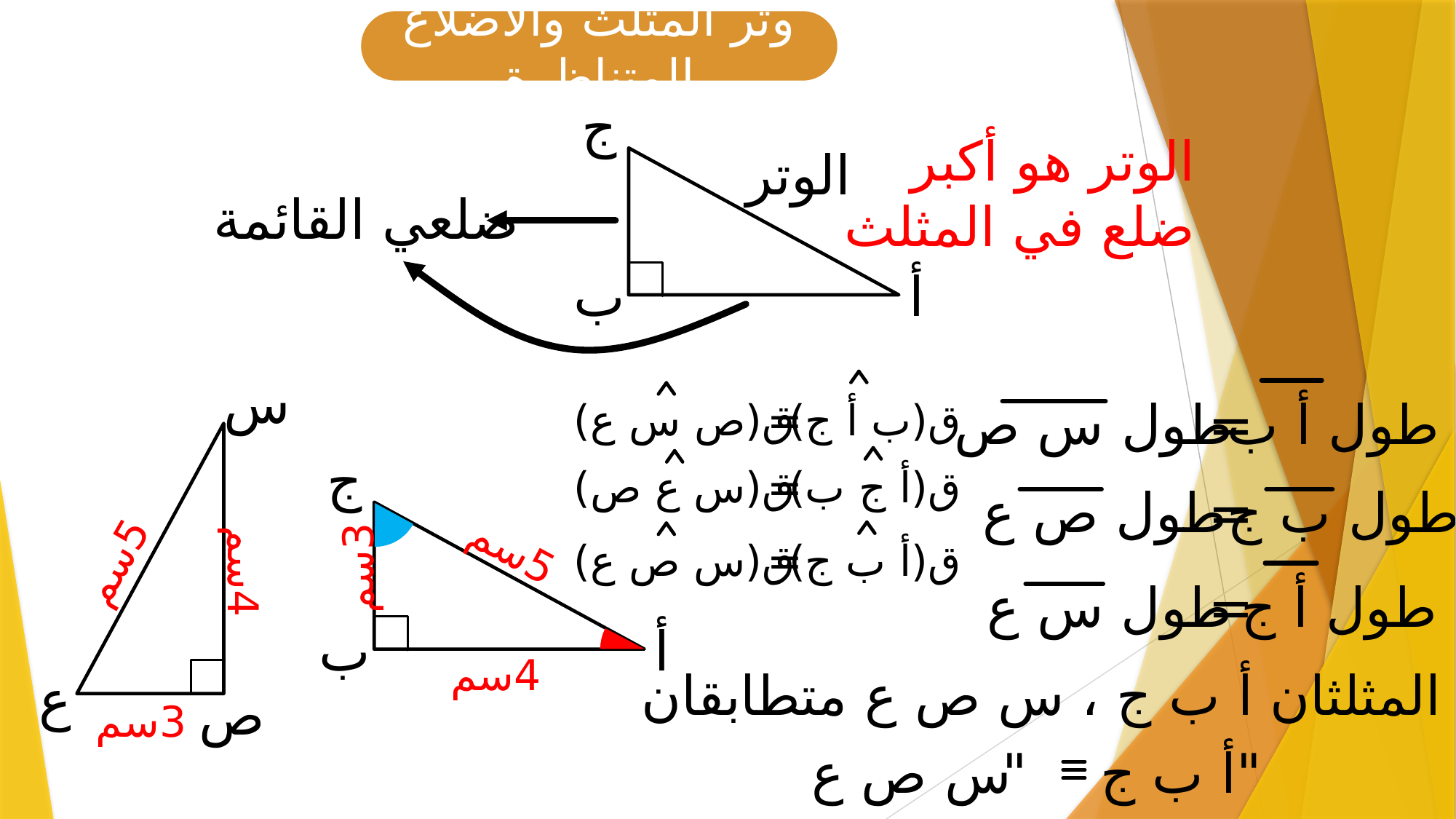

وتر المثلث والأضلاع المتناظرة
ج
الوتر هو أكبر
ضلع في المثلث
الوتر

ضلعي القائمة
ب
أ

س
طول س ص
=
طول أ ب
ق(ص س ع)
=
ق(ب أ ج)
ج
ق(س ع ص)
=
ق(أ ج ب)

طول ص ع
=
طول ب ج

5سم
ق(س ص ع)
=
ق(أ ب ج)
5سم
3سم
4سم
طول س ع
=
طول أ ج

ب
أ
4سم
المثلثان أ ب ج ، س ص ع متطابقان
ع
ص
3سم
س ص ع
"
أ ب ج
"